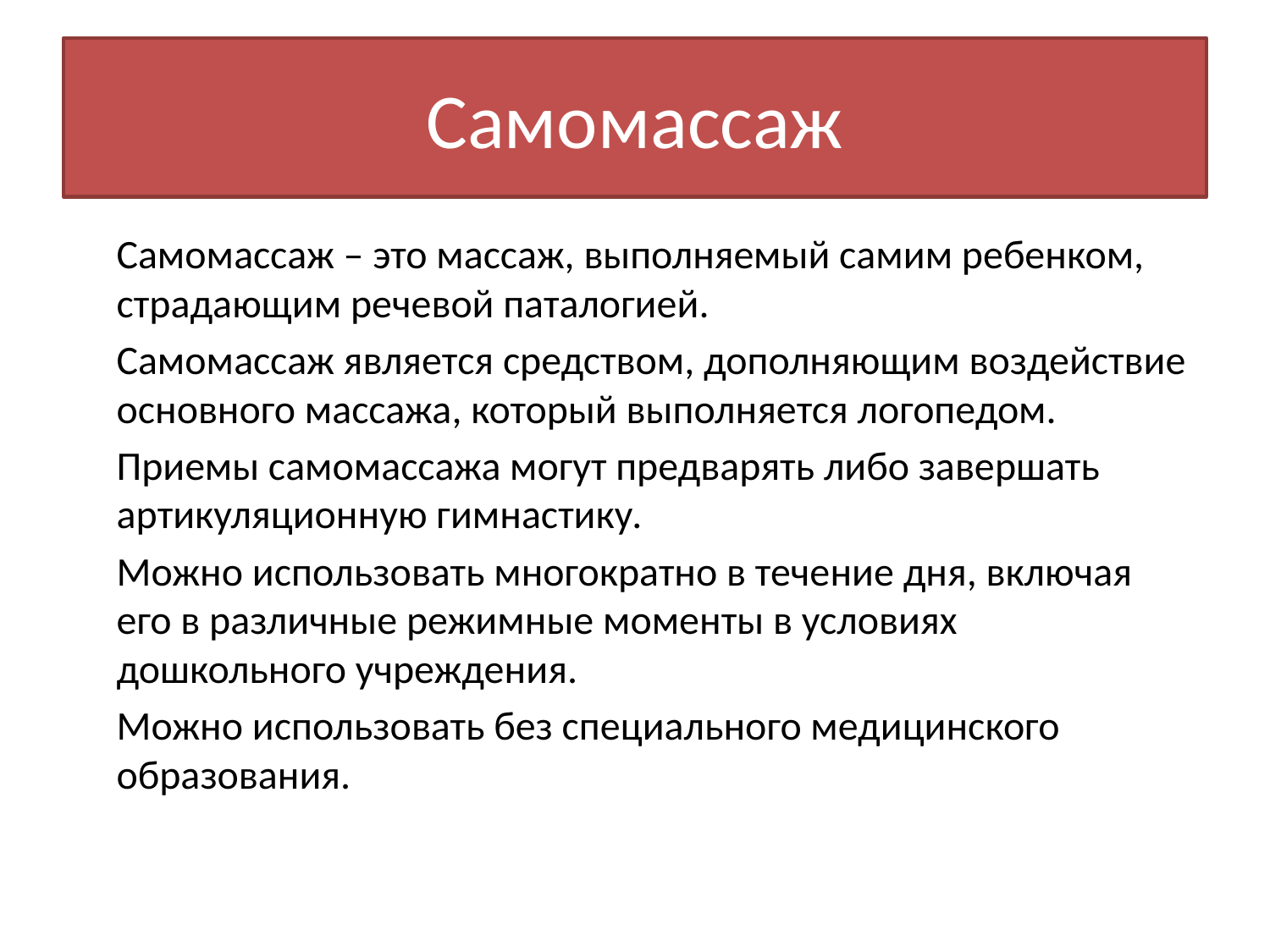

# Самомассаж
	Самомассаж – это массаж, выполняемый самим ребенком, страдающим речевой паталогией.
	Самомассаж является средством, дополняющим воздействие основного массажа, который выполняется логопедом.
	Приемы самомассажа могут предварять либо завершать артикуляционную гимнастику.
	Можно использовать многократно в течение дня, включая его в различные режимные моменты в условиях дошкольного учреждения.
	Можно использовать без специального медицинского образования.